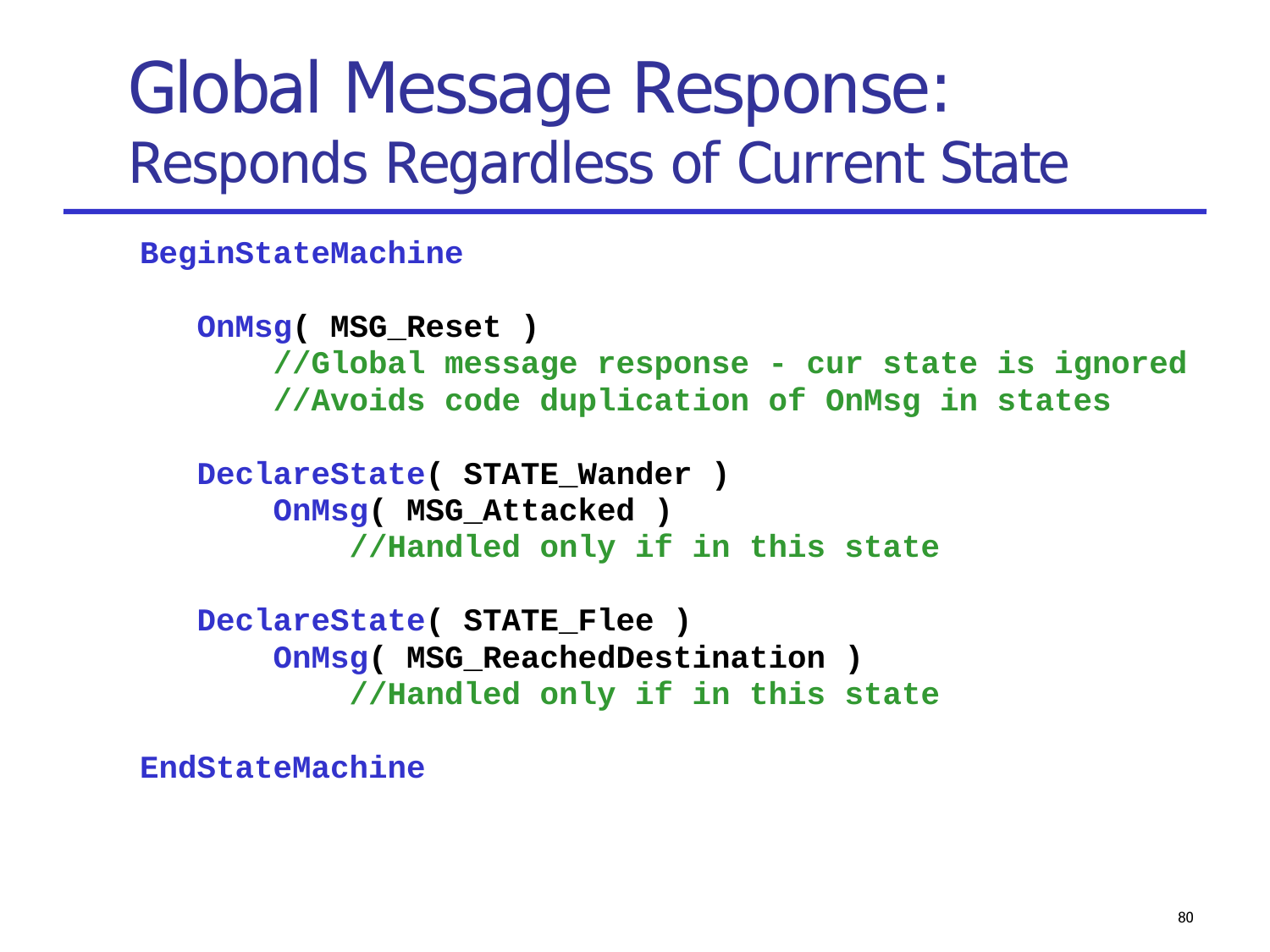

# Global Message Response: Responds Regardless of Current State
BeginStateMachine

   OnMsg( MSG_Reset )
       //Global message response - cur state is ignored
       //Avoids code duplication of OnMsg in states

   DeclareState( STATE_Wander )
       OnMsg( MSG_Attacked )
           //Handled only if in this state

   DeclareState( STATE_Flee )
       OnMsg( MSG_ReachedDestination )
           //Handled only if in this state

EndStateMachine
80